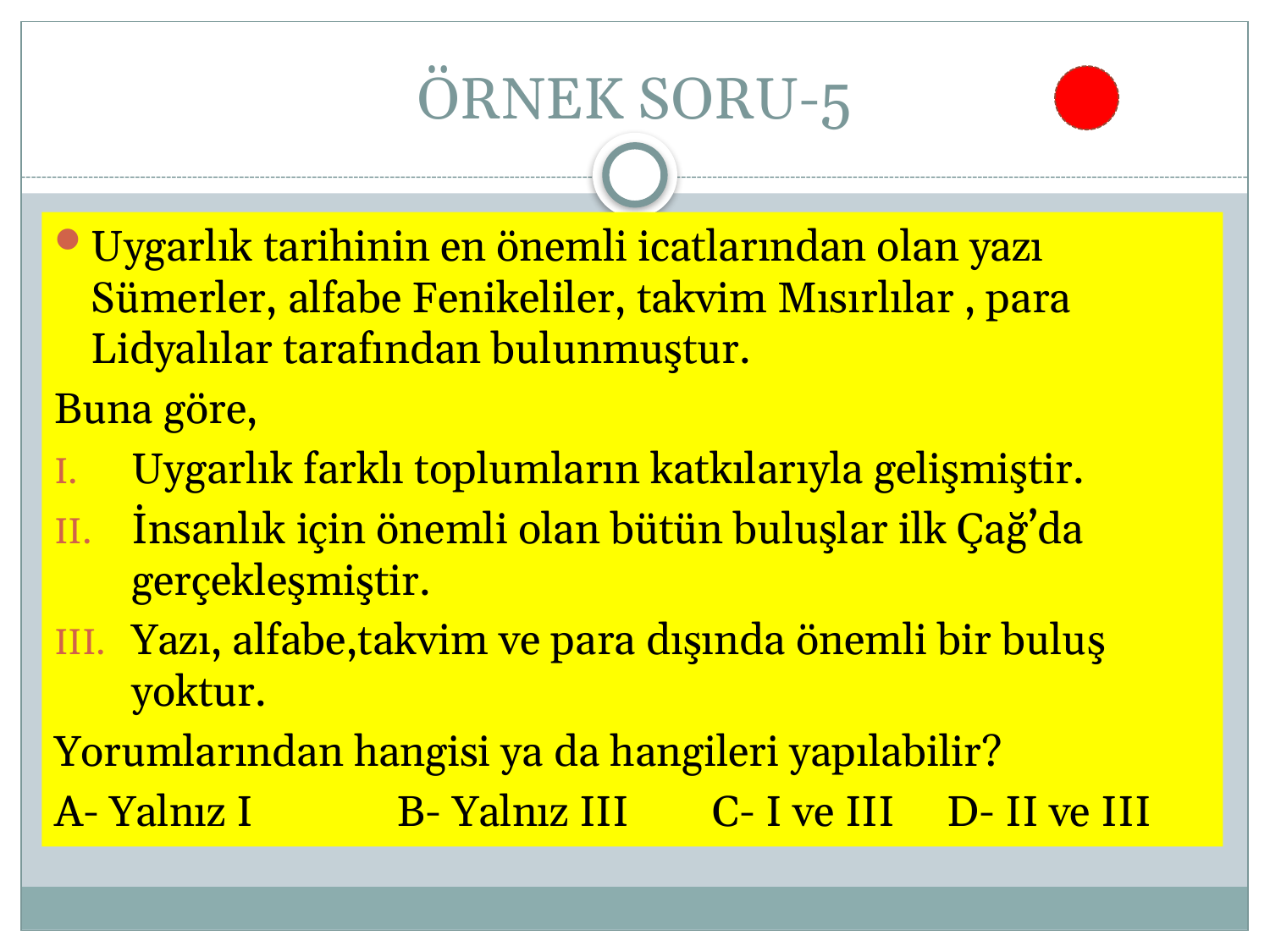

# ÖRNEK SORU-5

Uygarlık tarihinin en önemli icatlarından olan yazı Sümerler, alfabe Fenikeliler, takvim Mısırlılar , para Lidyalılar tarafından bulunmuştur.
Buna göre,
Uygarlık farklı toplumların katkılarıyla gelişmiştir.
İnsanlık için önemli olan bütün buluşlar ilk Çağ’da gerçekleşmiştir.
Yazı, alfabe,takvim ve para dışında önemli bir buluş yoktur.
Yorumlarından hangisi ya da hangileri yapılabilir?
A- Yalnız I              B- Yalnız III        C- I ve III     D- II ve III